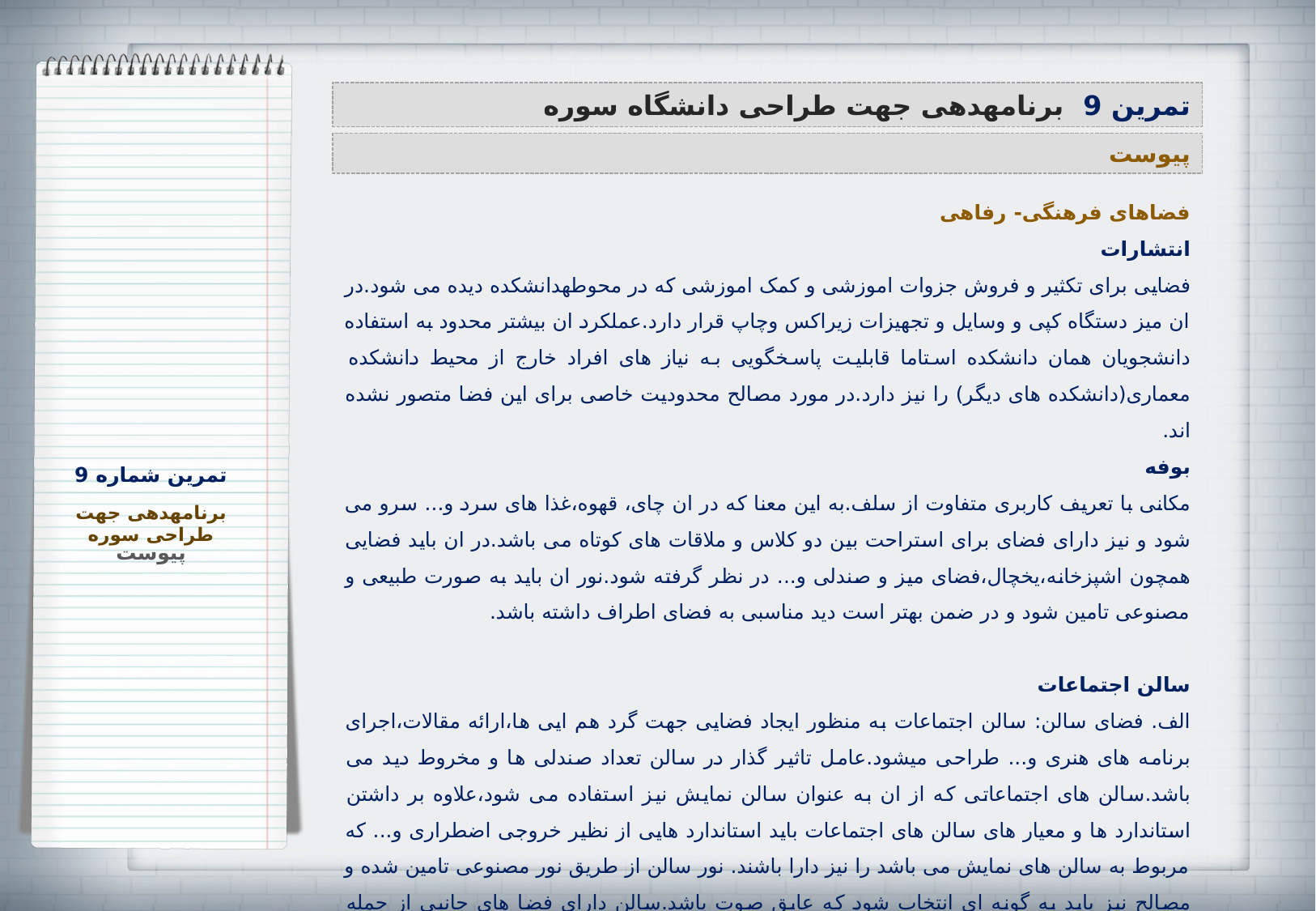

تمرین 9  برنامه‏دهی جهت طراحی دانشگاه سوره
پیوست
فضاهای فرهنگی- رفاهی
انتشارات
فضایی برای تکثیر و فروش جزوات اموزشی و کمک اموزشی که در محوطهدانشکده دیده می شود.در ان میز دستگاه کپی و وسایل و تجهیزات زیراکس وچاپ قرار دارد.عملکرد ان بیشتر محدود به استفاده دانشجویان همان دانشکده استاما قابلیت پاسخگویی به نیاز های افراد خارج از محیط دانشکده معماری(دانشکده های دیگر) را نیز دارد.در مورد مصالح محدودیت خاصی برای این فضا متصور نشده اند.
بوفه
مکانی با تعریف کاربری متفاوت از سلف.به این معنا که در ان چای، قهوه،غذا های سرد و... سرو می شود و نیز دارای فضای برای استراحت بین دو کلاس و ملاقات های کوتاه می باشد.در ان باید فضایی همچون اشپزخانه،یخچال،فضای میز و صندلی و... در نظر گرفته شود.نور ان باید به صورت طبیعی و مصنوعی تامین شود و در ضمن بهتر است دید مناسبی به فضای اطراف داشته باشد.

سالن اجتماعات
الف. فضای سالن: سالن اجتماعات به منظور ایجاد فضایی جهت گرد هم ایی ها،ارائه مقالات،اجرای برنامه های هنری و... طراحی میشود.عامل تاثیر گذار در سالن تعداد صندلی ها و مخروط دید می باشد.سالن های اجتماعاتی که از ان به عنوان سالن نمایش نیز استفاده می شود،علاوه بر داشتن استاندارد ها و معیار های سالن های اجتماعات باید استاندارد هایی از نظیر خروجی اضطراری و... که مربوط به سالن های نمایش می باشد را نیز دارا باشند. نور سالن از طریق نور مصنوعی تامین شده و مصالح نیز باید به گونه ای انتخاب شود که عایق صوت باشد.سالن دارای فضا های جانبی از جمله صحنه نمایش،اتاق پشت صحنه و... می باشد.
تمرین شماره 9
برنامه‏دهی جهت طراحی سوره
پیوست